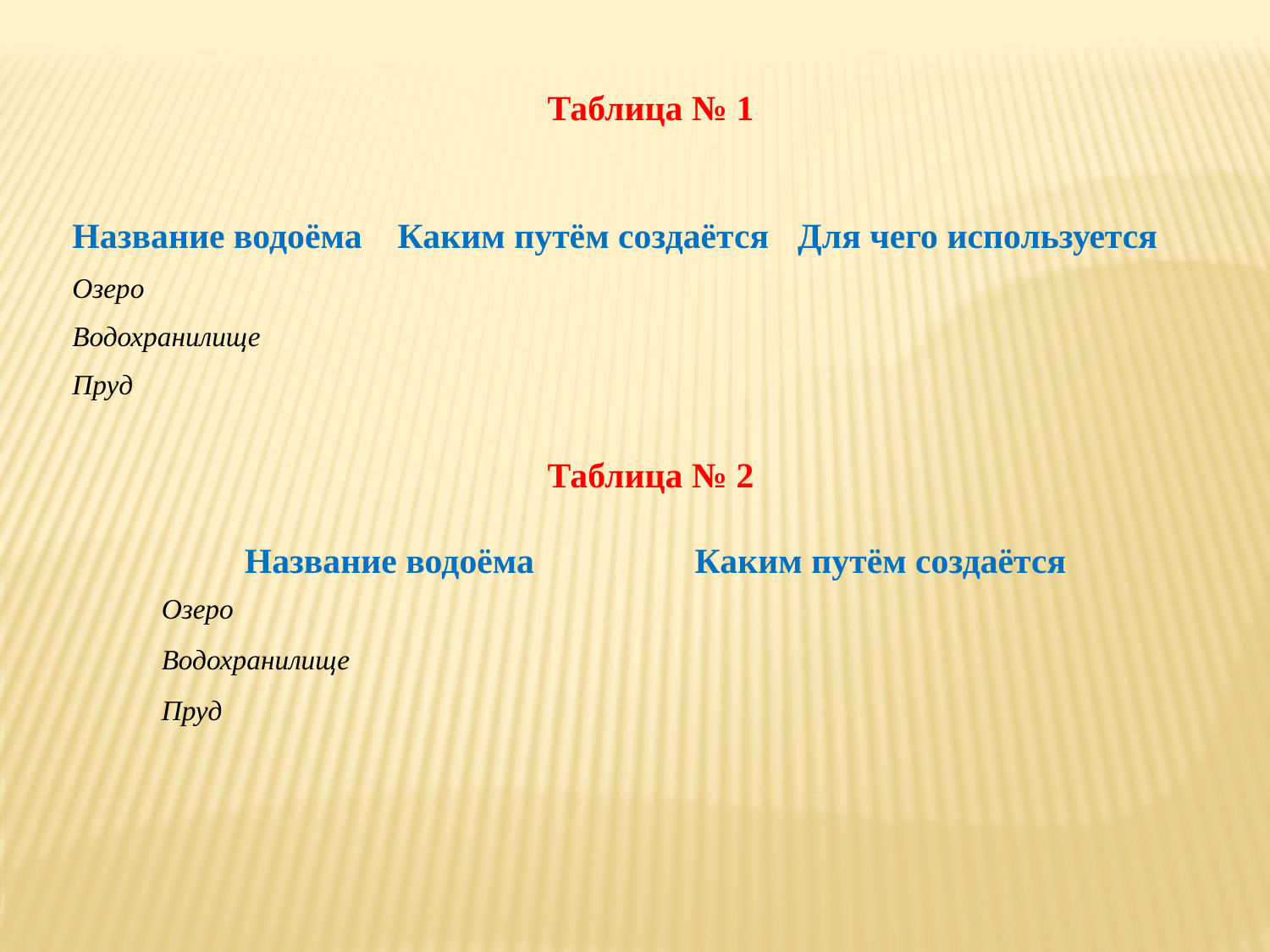

Таблица № 1
| Название водоёма | Каким путём создаётся | Для чего используется |
| --- | --- | --- |
| Озеро |  |  |
| Водохранилище |  |  |
| Пруд |  |  |
Таблица № 2
| Название водоёма | Каким путём создаётся |
| --- | --- |
| Озеро |  |
| Водохранилище |  |
| Пруд |  |